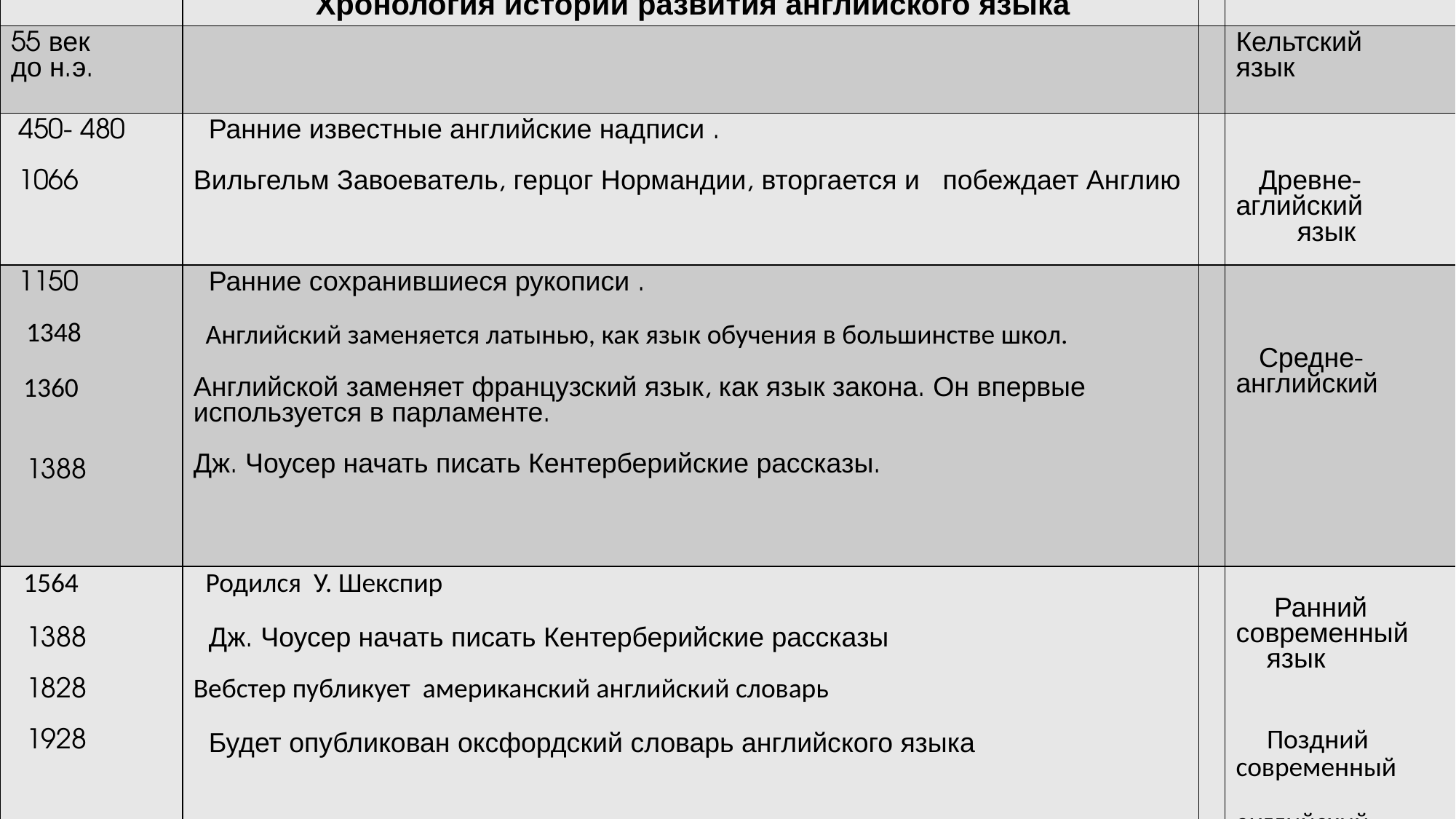

|  | Хронология истории развития английского языка |  |  |
| --- | --- | --- | --- |
| 55 век до н.э. |  |  | Кельтский язык |
| 450- 480 1066 | Ранние известные английские надписи . Вильгельм Завоеватель, герцог Нормандии, вторгается и побеждает Англию |  | Древне-аглийский язык |
| 1150 1348 1360 1388 | Ранние сохранившиеся рукописи . Английский заменяется латынью, как язык обучения в большинстве школ. Английской заменяет французский язык, как язык закона. Он впервые используется в парламенте. Дж. Чоусер начать писать Кентерберийские рассказы. |  | Средне-английский |
| 1564 1388 1828 1928 | Родился У. Шекспир Дж. Чоусер начать писать Кентерберийские рассказы Вебстер публикует американский английский словарь Будет опубликован оксфордский словарь английского языка |  | Ранний современный язык Поздний современный английский |
#